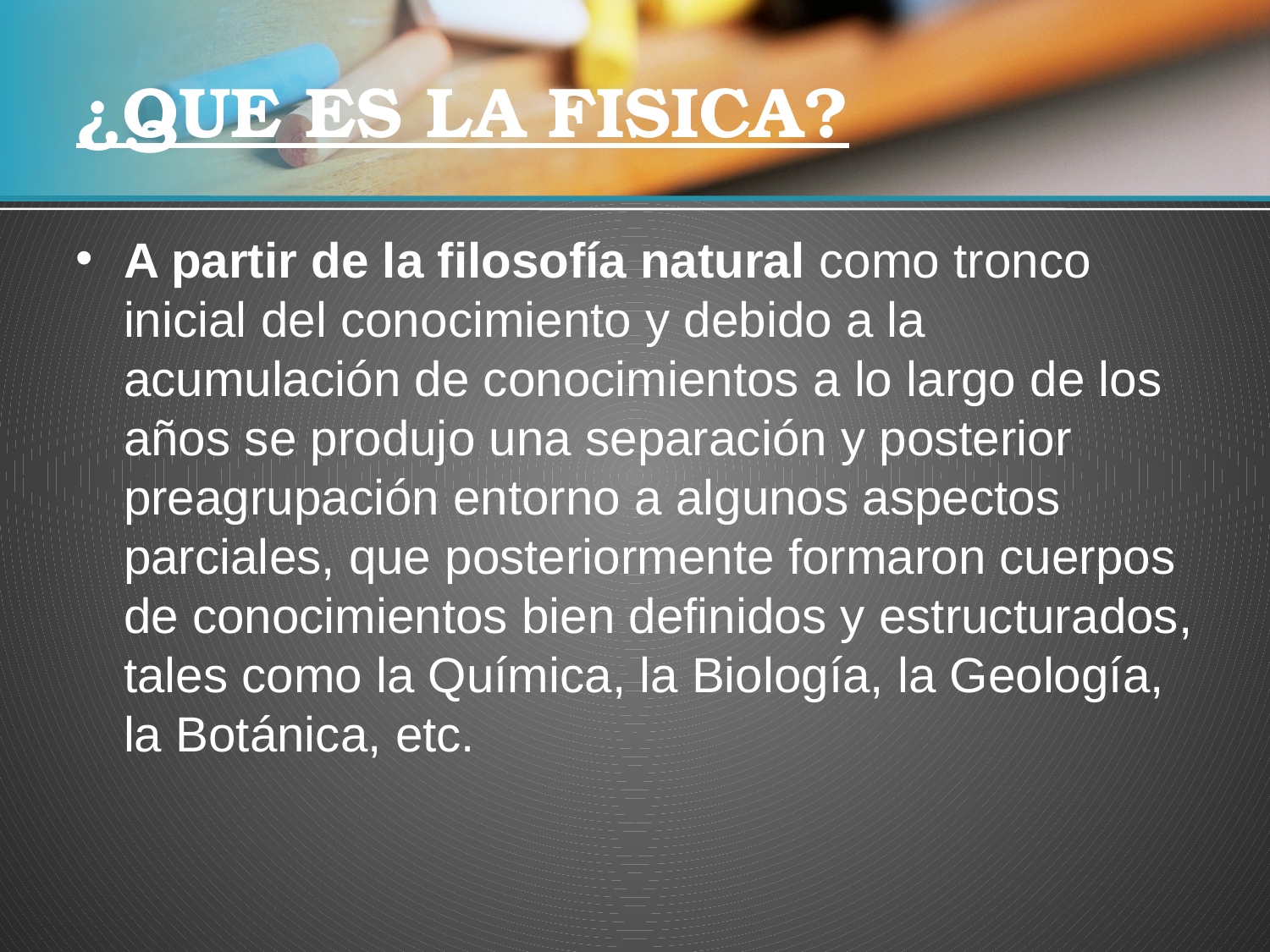

# ¿QUE ES LA FISICA?
A partir de la filosofía natural como tronco inicial del conocimiento y debido a la acumulación de conocimientos a lo largo de los años se produjo una separación y posterior preagrupación entorno a algunos aspectos parciales, que posteriormente formaron cuerpos de conocimientos bien definidos y estructurados, tales como la Química, la Biología, la Geología, la Botánica, etc.